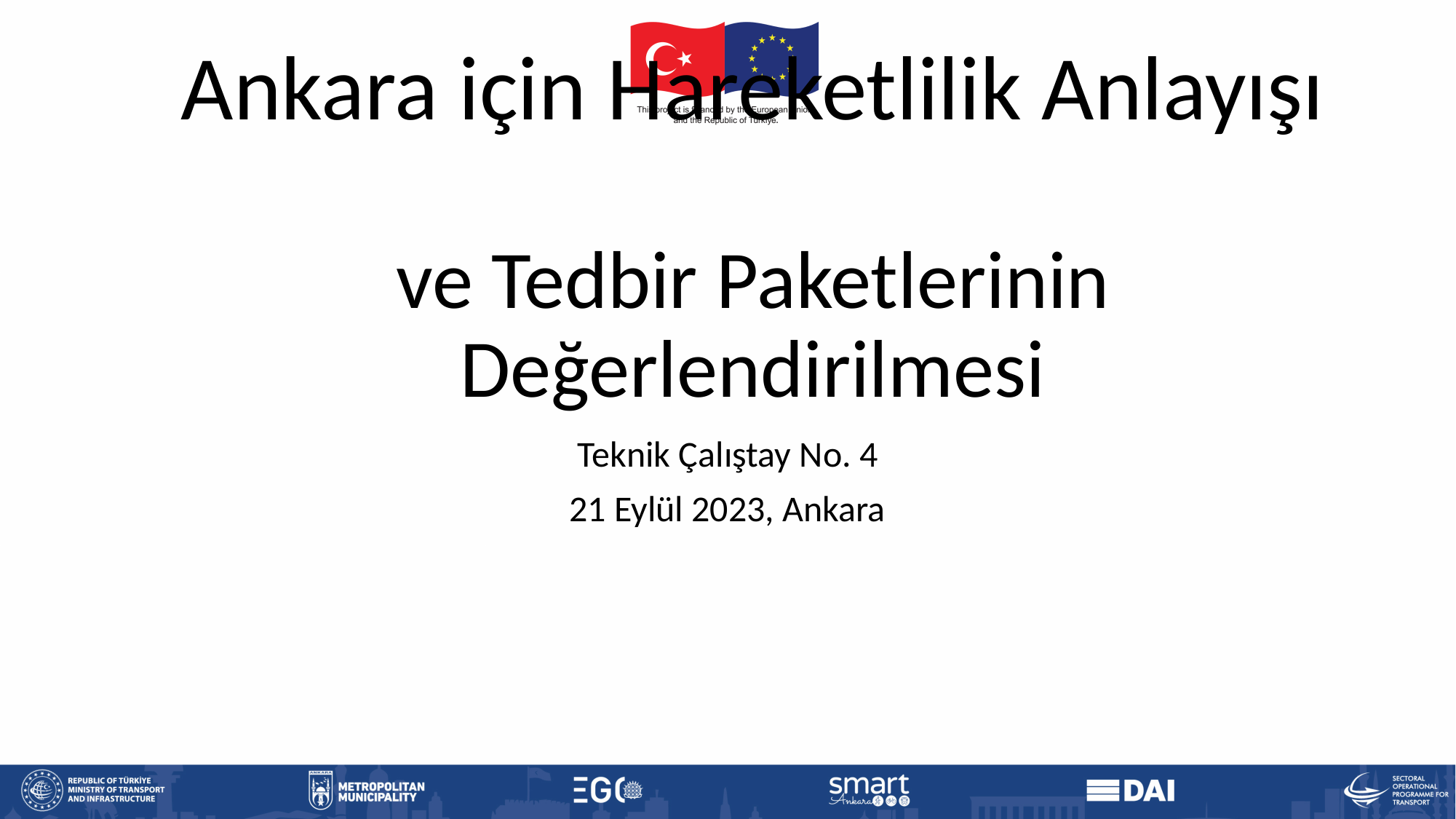

# Ankara için Hareketlilik Anlayışı ve Tedbir Paketlerinin Değerlendirilmesi
Teknik Çalıştay No. 4
21 Eylül 2023, Ankara